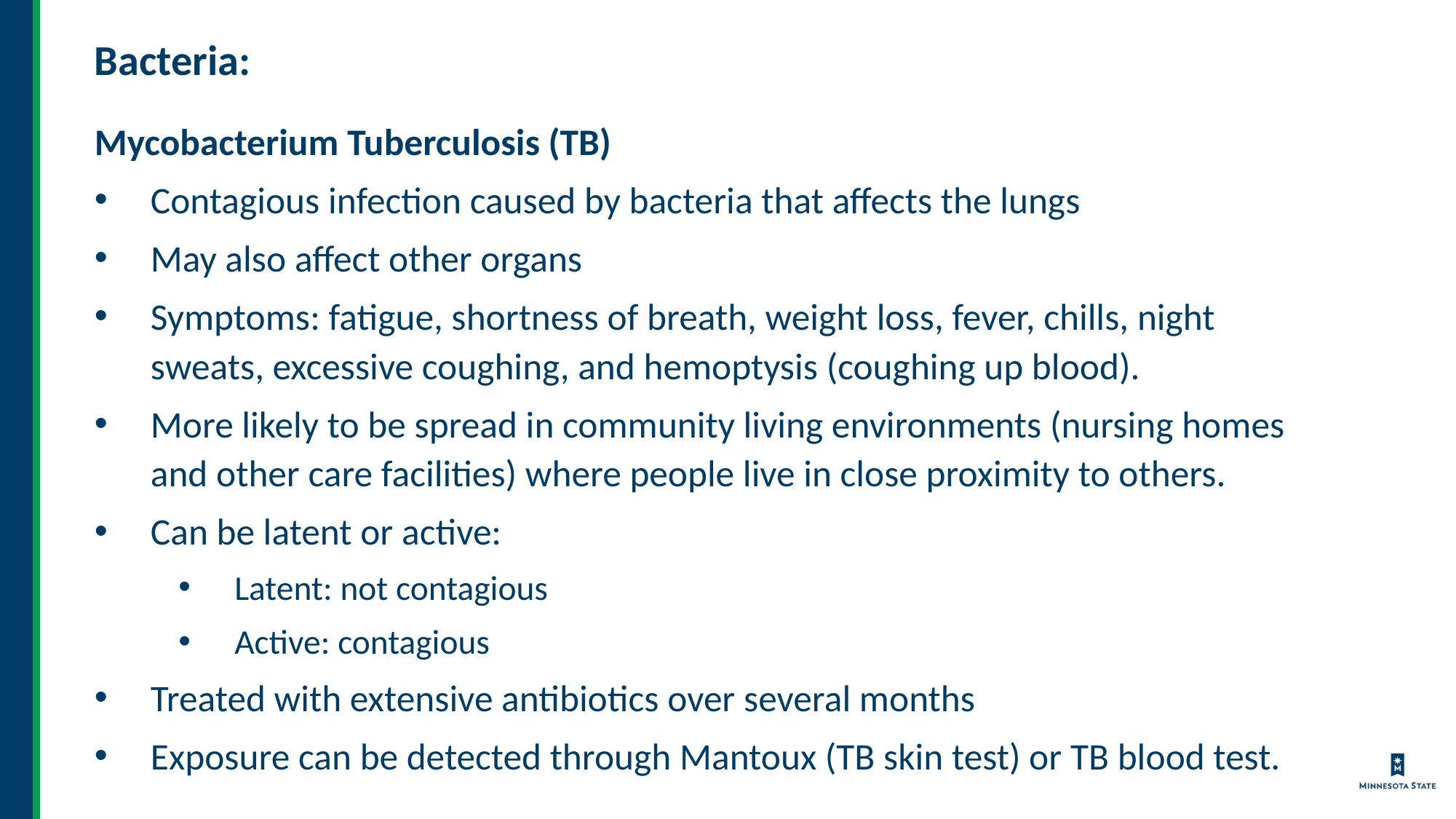

# Bacteria:
Mycobacterium Tuberculosis (TB)
Contagious infection caused by bacteria that affects the lungs
May also affect other organs
Symptoms: fatigue, shortness of breath, weight loss, fever, chills, night sweats, excessive coughing, and hemoptysis (coughing up blood).
More likely to be spread in community living environments (nursing homes and other care facilities) where people live in close proximity to others.
Can be latent or active:
Latent: not contagious
Active: contagious
Treated with extensive antibiotics over several months
Exposure can be detected through Mantoux (TB skin test) or TB blood test.